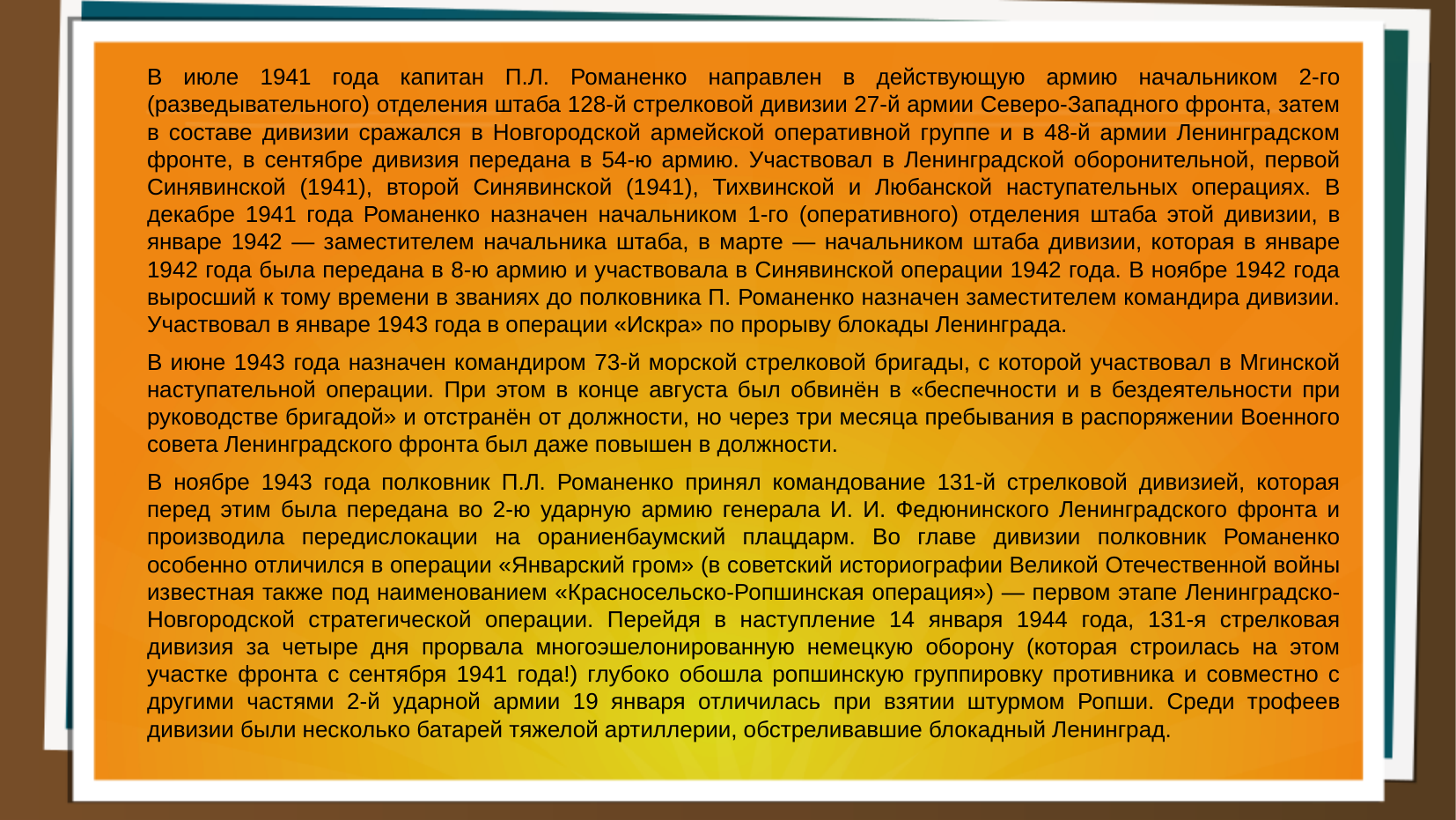

В июле 1941 года капитан П.Л. Романенко направлен в действующую армию начальником 2-го (разведывательного) отделения штаба 128-й стрелковой дивизии 27-й армии Северо-Западного фронта, затем в составе дивизии сражался в Новгородской армейской оперативной группе и в 48-й армии Ленинградском фронте, в сентябре дивизия передана в 54-ю армию. Участвовал в Ленинградской оборонительной, первой Синявинской (1941), второй Синявинской (1941), Тихвинской и Любанской наступательных операциях. В декабре 1941 года Романенко назначен начальником 1-го (оперативного) отделения штаба этой дивизии, в январе 1942 — заместителем начальника штаба, в марте — начальником штаба дивизии, которая в январе 1942 года была передана в 8-ю армию и участвовала в Синявинской операции 1942 года. В ноябре 1942 года выросший к тому времени в званиях до полковника П. Романенко назначен заместителем командира дивизии. Участвовал в январе 1943 года в операции «Искра» по прорыву блокады Ленинграда.
	В июне 1943 года назначен командиром 73-й морской стрелковой бригады, с которой участвовал в Мгинской наступательной операции. При этом в конце августа был обвинён в «беспечности и в бездеятельности при руководстве бригадой» и отстранён от должности, но через три месяца пребывания в распоряжении Военного совета Ленинградского фронта был даже повышен в должности.
	В ноябре 1943 года полковник П.Л. Романенко принял командование 131-й стрелковой дивизией, которая перед этим была передана во 2-ю ударную армию генерала И. И. Федюнинского Ленинградского фронта и производила передислокации на ораниенбаумский плацдарм. Во главе дивизии полковник Романенко особенно отличился в операции «Январский гром» (в советский историографии Великой Отечественной войны известная также под наименованием «Красносельско-Ропшинская операция») — первом этапе Ленинградско-Новгородской стратегической операции. Перейдя в наступление 14 января 1944 года, 131-я стрелковая дивизия за четыре дня прорвала многоэшелонированную немецкую оборону (которая строилась на этом участке фронта с сентября 1941 года!) глубоко обошла ропшинскую группировку противника и совместно с другими частями 2-й ударной армии 19 января отличилась при взятии штурмом Ропши. Среди трофеев дивизии были несколько батарей тяжелой артиллерии, обстреливавшие блокадный Ленинград.